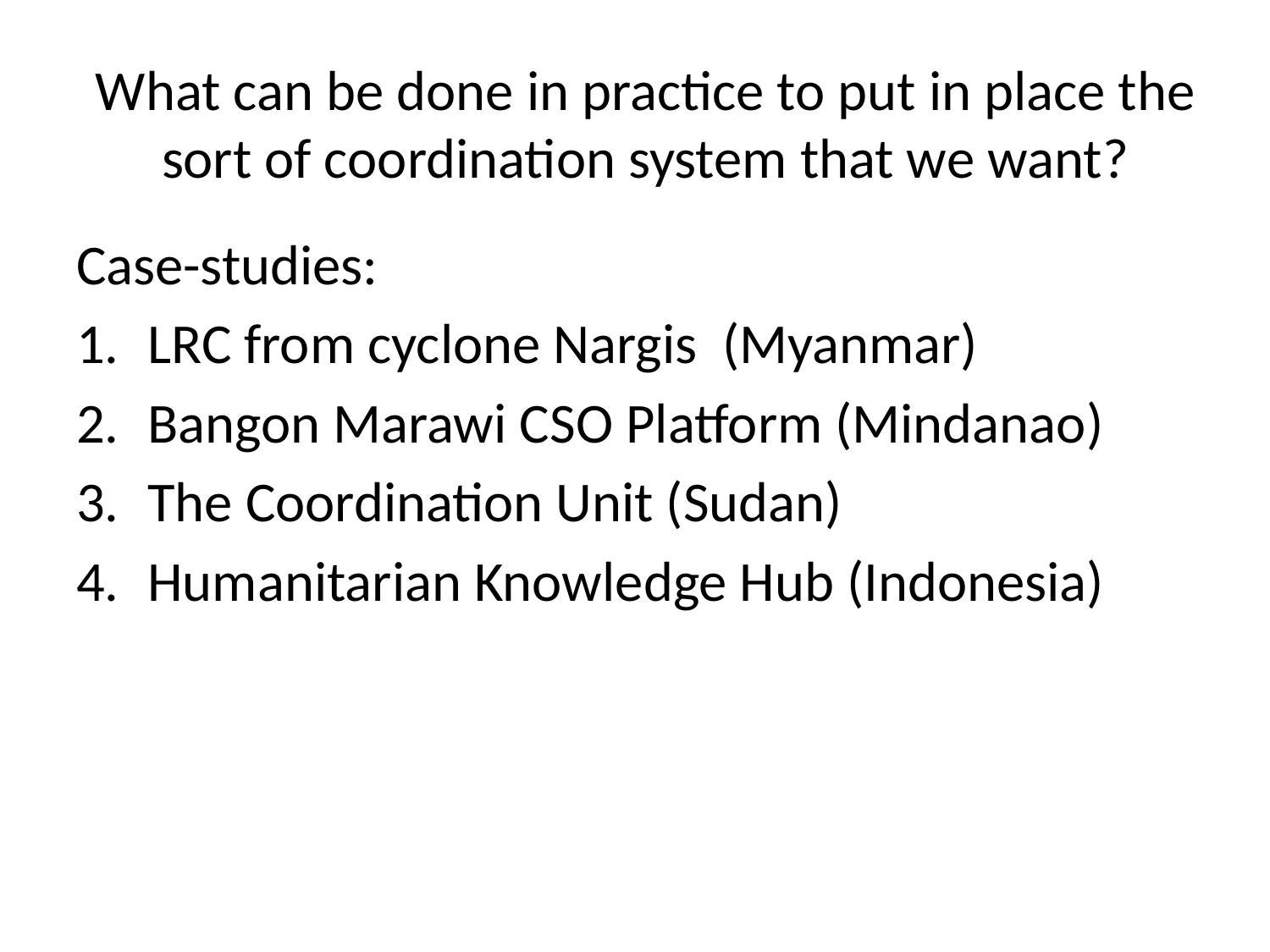

# What can be done in practice to put in place the sort of coordination system that we want?
Case-studies:
LRC from cyclone Nargis  (Myanmar)
Bangon Marawi CSO Platform (Mindanao)
The Coordination Unit (Sudan)
Humanitarian Knowledge Hub (Indonesia)